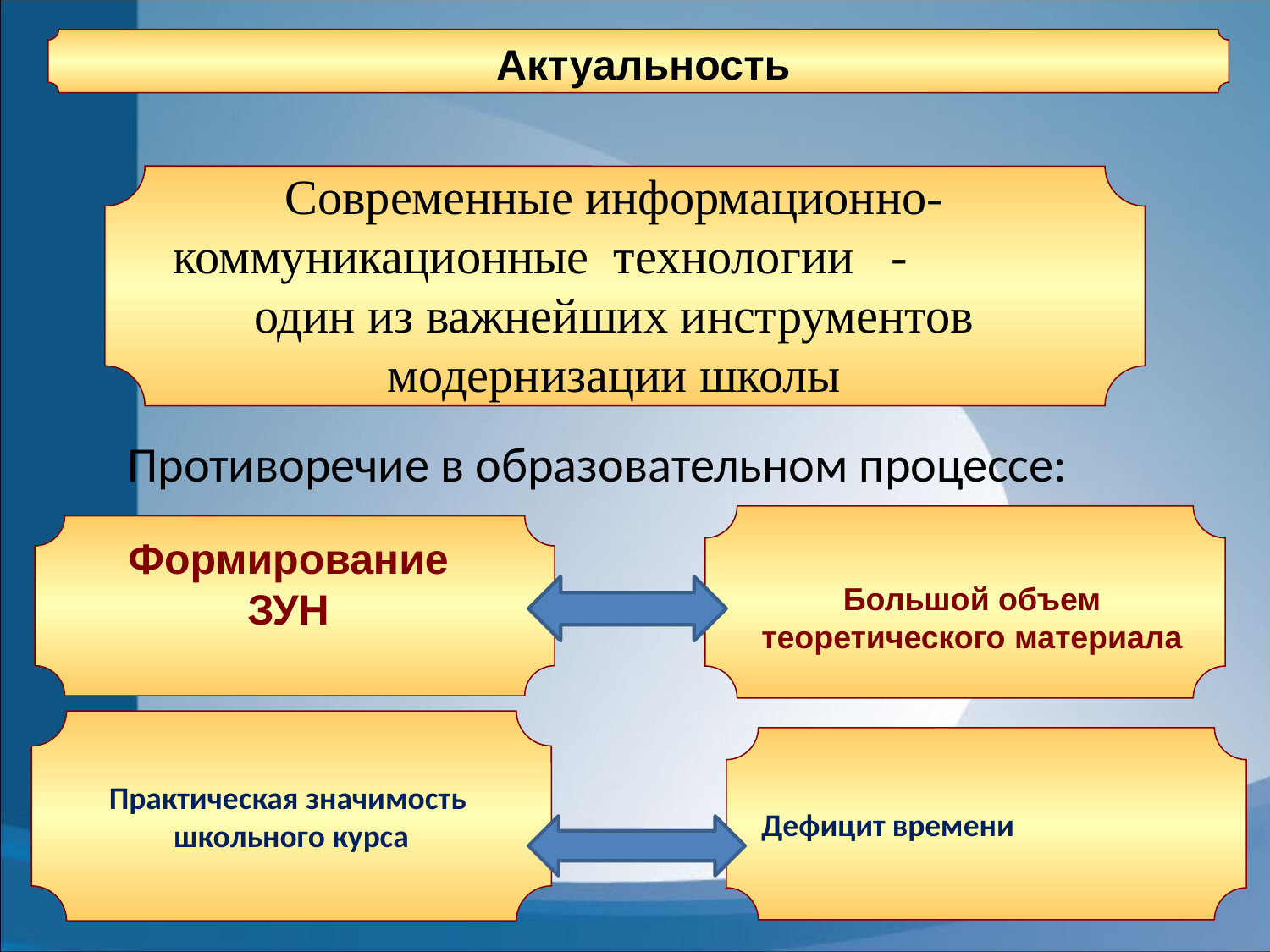

Актуальность

Современные информационно-коммуникационные  технологии   -             один из важнейших инструментов модернизации школы

Противоречие в образовательном процессе:

Большой объем теоретического материала

Формирование ЗУН

Практическая значимость
школьного курса

Дефицит времени